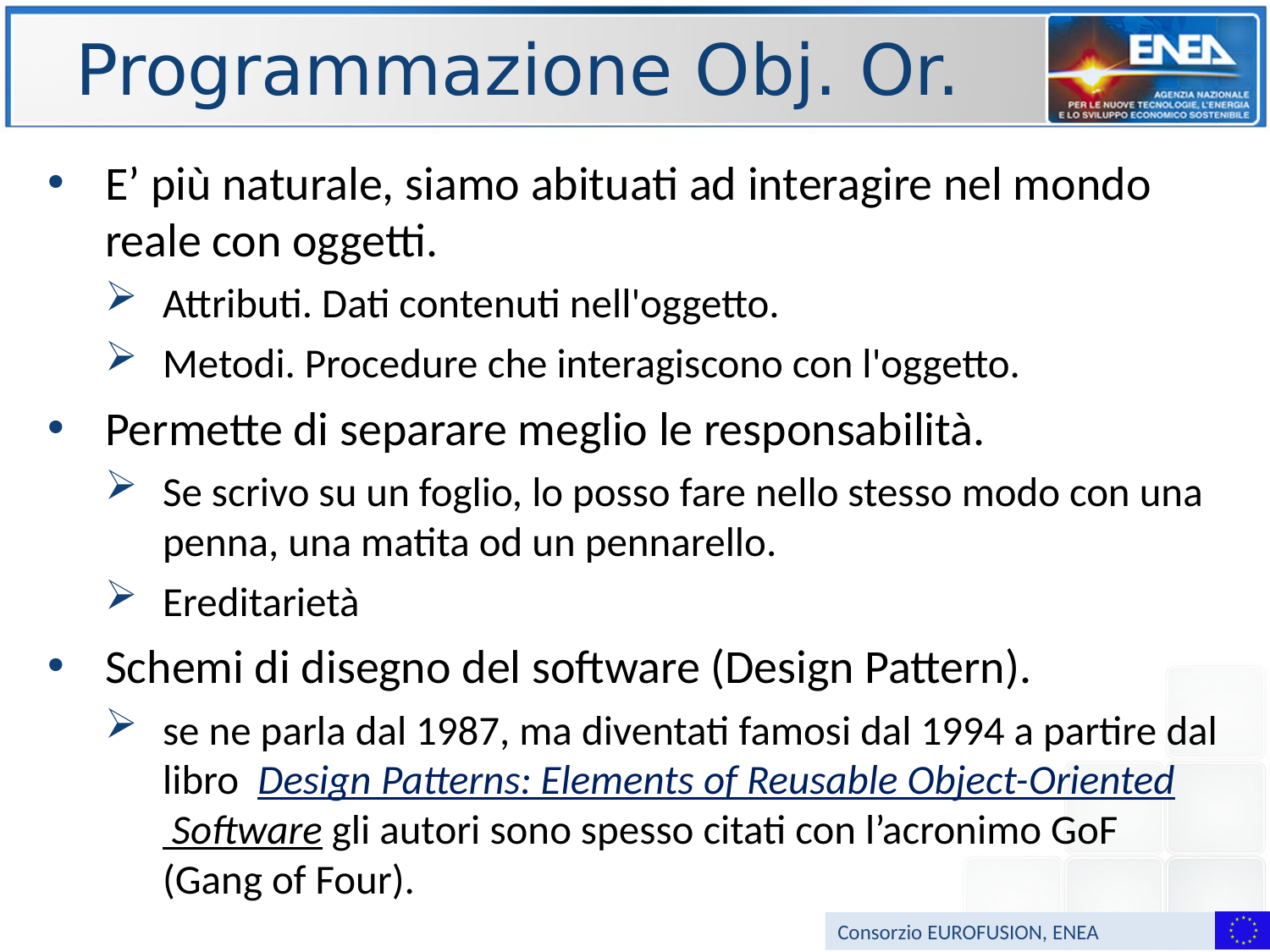

# Programmazione Obj. Or.
E’ più naturale, siamo abituati ad interagire nel mondo reale con oggetti.
Attributi. Dati contenuti nell'oggetto.
Metodi. Procedure che interagiscono con l'oggetto.
Permette di separare meglio le responsabilità.
Se scrivo su un foglio, lo posso fare nello stesso modo con una penna, una matita od un pennarello.
Ereditarietà
Schemi di disegno del software (Design Pattern).
se ne parla dal 1987, ma diventati famosi dal 1994 a partire dal libro  Design Patterns: Elements of Reusable Object-Oriented Software gli autori sono spesso citati con l’acronimo GoF (Gang of Four).